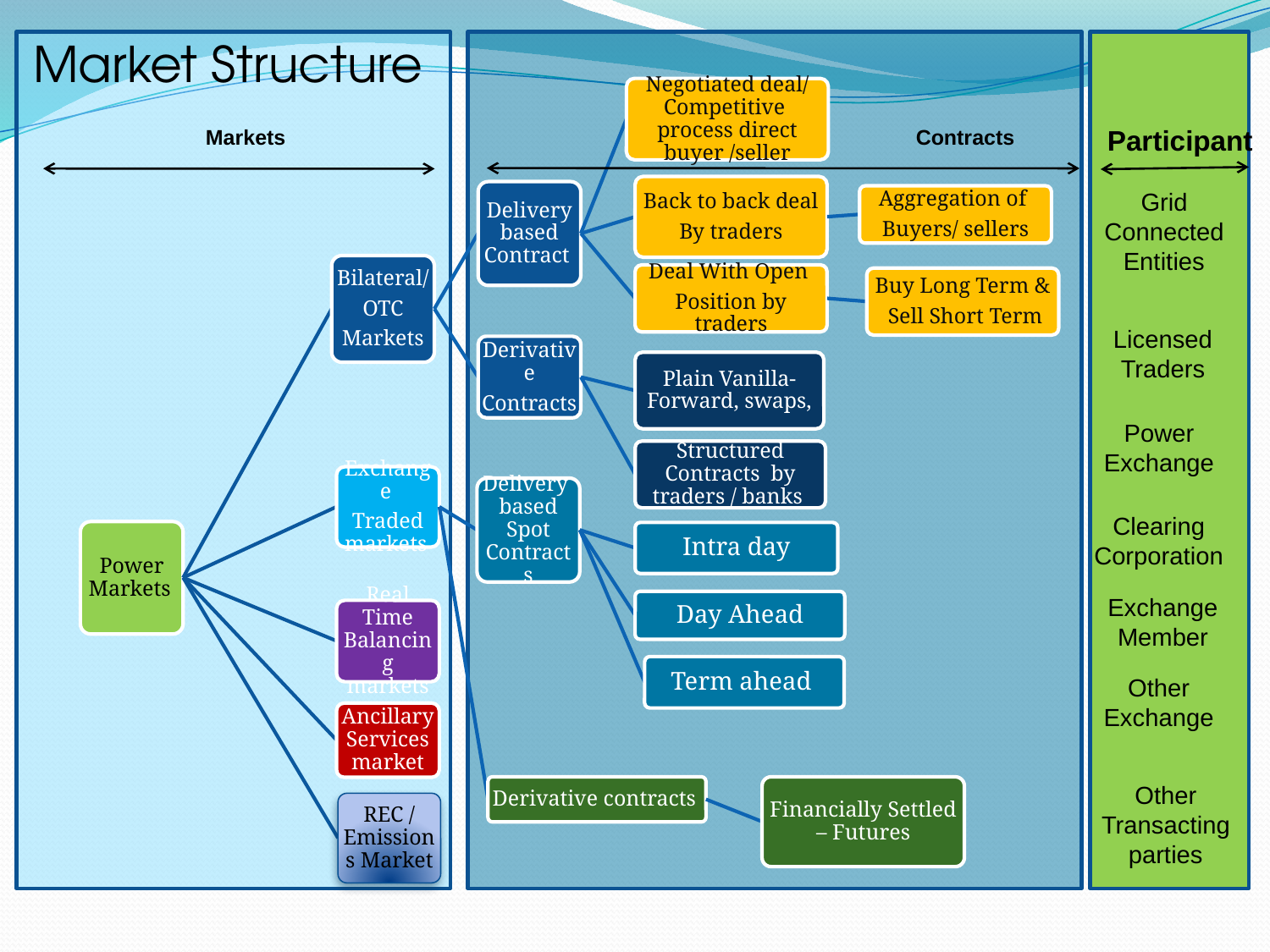

Market Structure

Power Markets

Bilateral/
OTC
Markets

Delivery based Contract

Negotiated deal/ Competitive  process direct buyer /seller

Back to back deal
By traders

Aggregation of
Buyers/ sellers

Deal With Open
Position by traders

Buy Long Term &
 Sell Short Term

Derivative
Contracts

Plain Vanilla- Forward, swaps,

Structured Contracts  by traders / banks

Exchange
Traded markets

Delivery  based Spot Contracts

Intra day

Day Ahead

Term ahead

Derivative contracts

Financially Settled – Futures

Real Time Balancing markets

Ancillary Services market

REC / Emissions Market
Participant
Markets
Contracts
Grid Connected Entities
Licensed Traders
Power Exchange
Clearing Corporation
Exchange Member
Other Exchange
Other Transacting parties